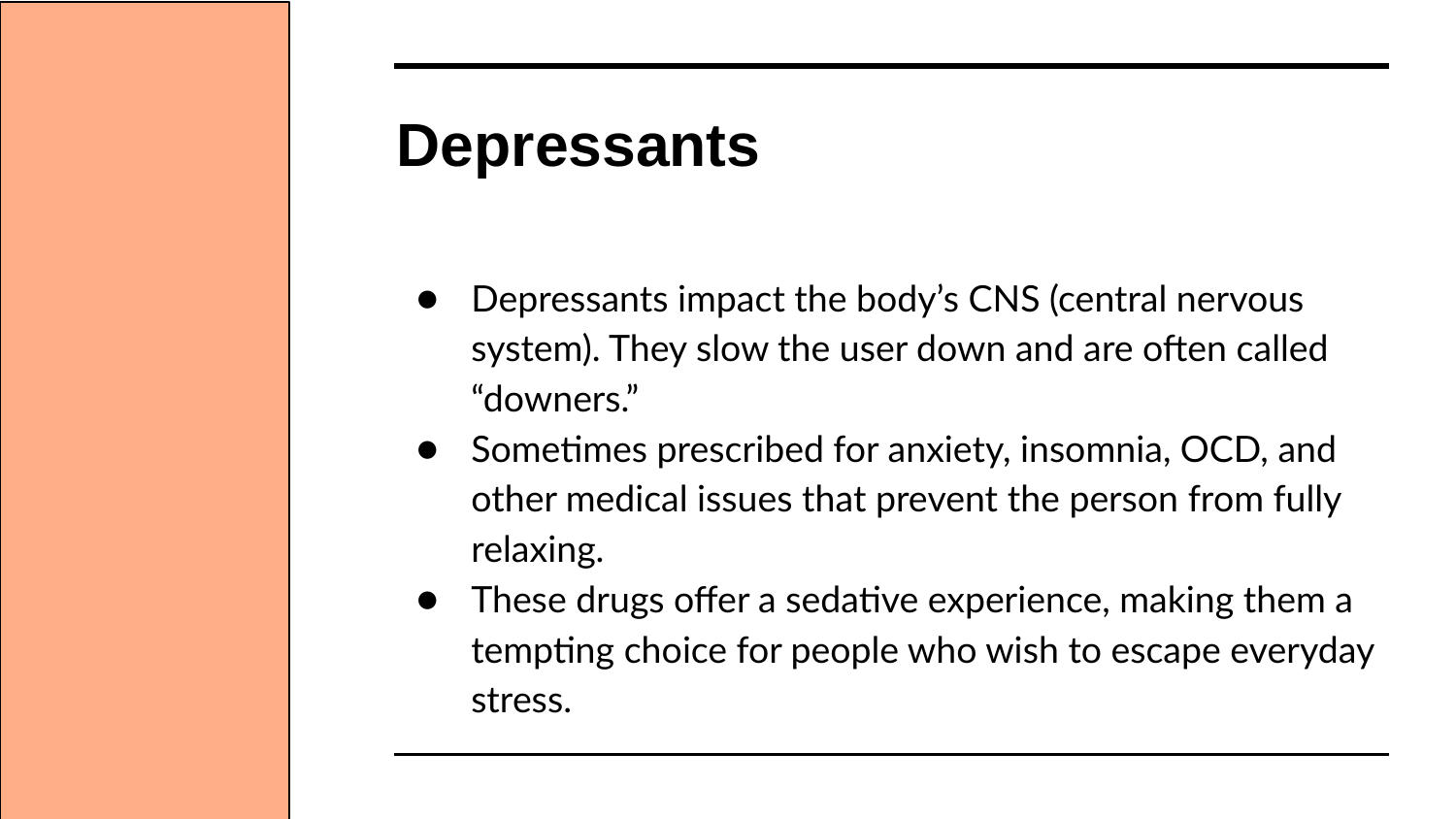

# Depressants

Depressants impact the body’s CNS (central nervous system). They slow the user down and are often called “downers.”
Sometimes prescribed for anxiety, insomnia, OCD, and other medical issues that prevent the person from fully relaxing.
These drugs offer a sedative experience, making them a tempting choice for people who wish to escape everyday stress.